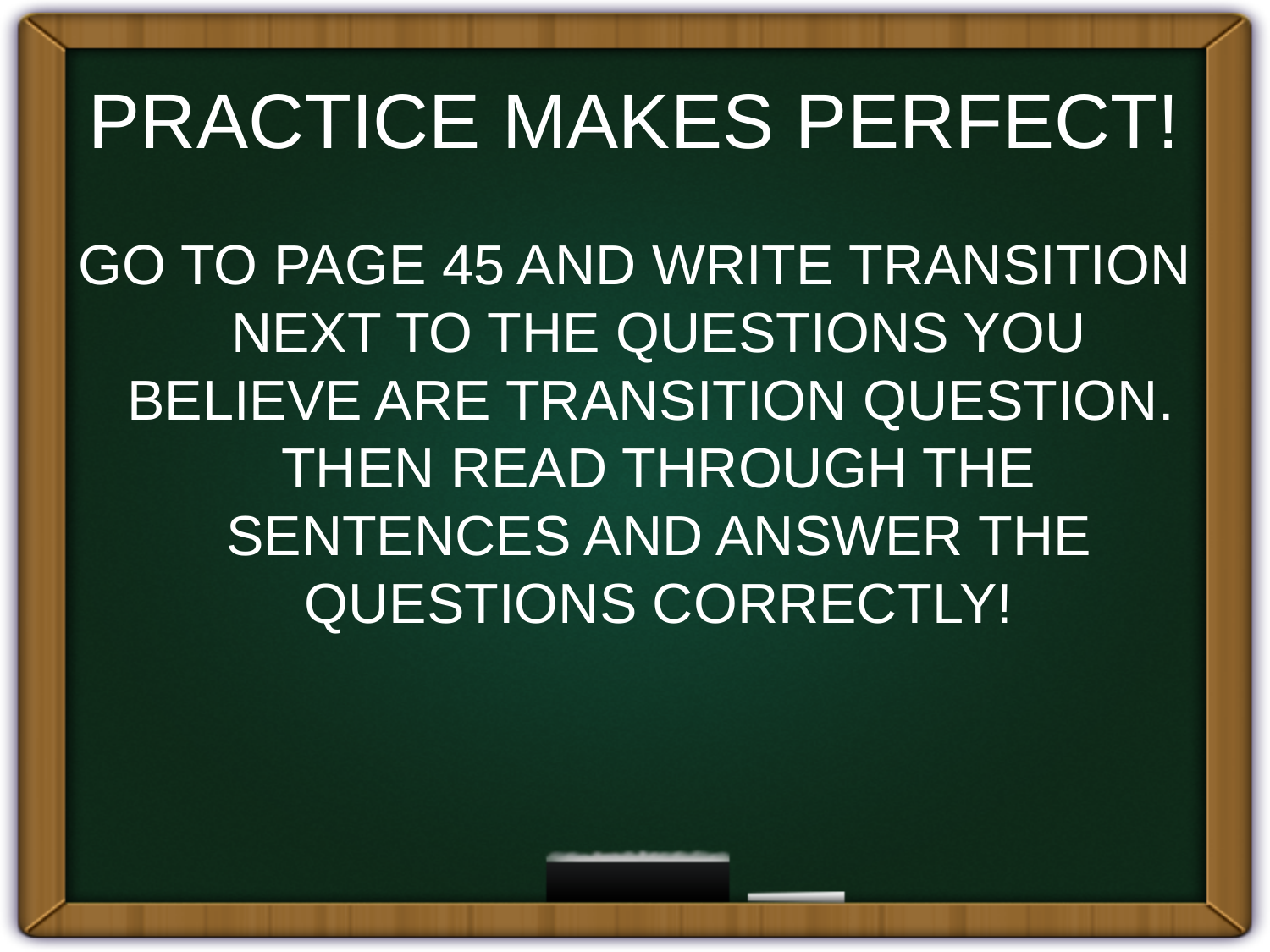

# PRACTICE MAKES PERFECT!
GO TO PAGE 45 AND WRITE TRANSITION NEXT TO THE QUESTIONS YOU BELIEVE ARE TRANSITION QUESTION.  THEN READ THROUGH THE SENTENCES AND ANSWER THE QUESTIONS CORRECTLY!